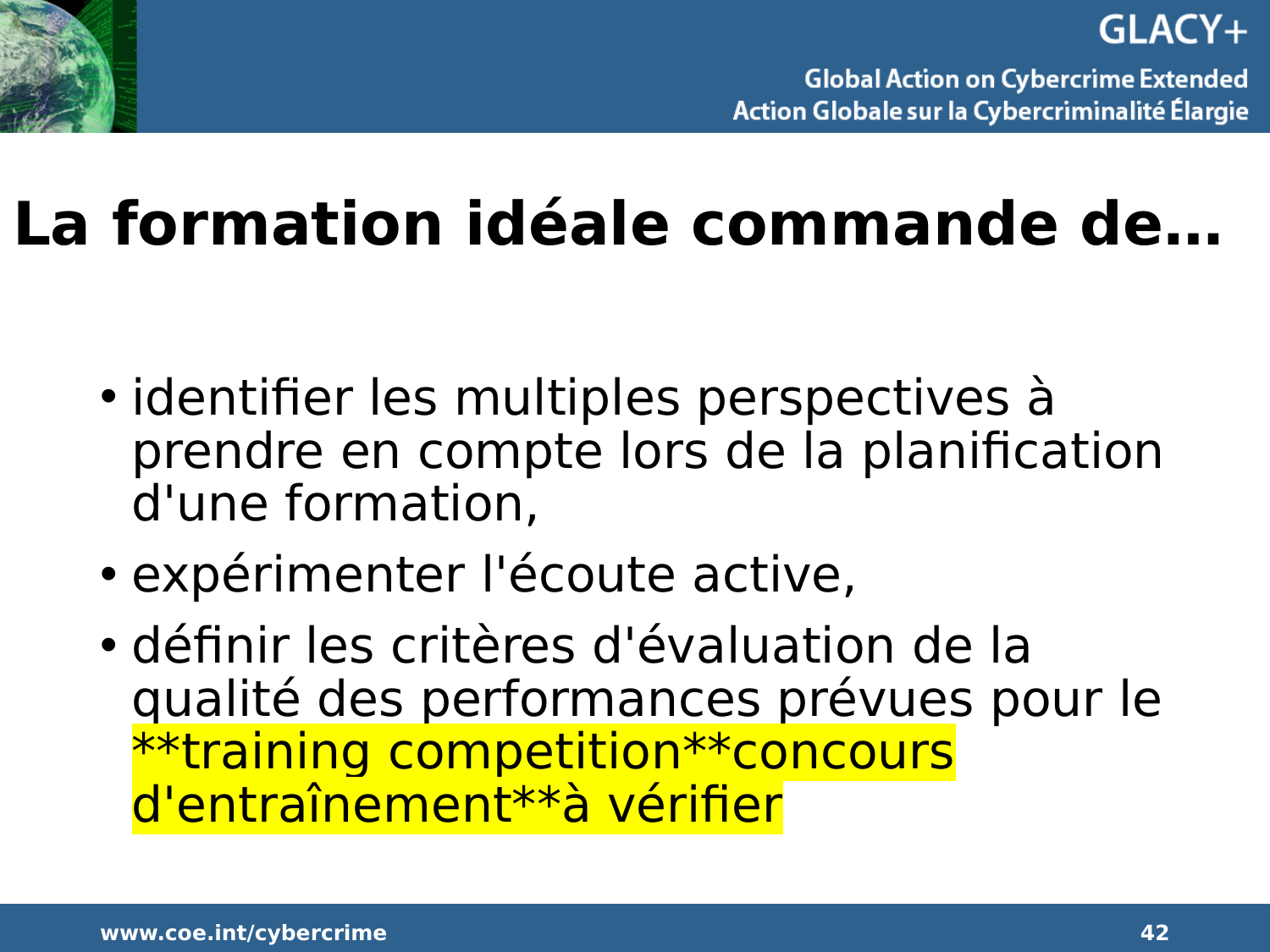

# La formation idéale commande de…
identifier les multiples perspectives à prendre en compte lors de la planification d'une formation,
expérimenter l'écoute active,
définir les critères d'évaluation de la qualité des performances prévues pour le **training competition**concours d'entraînement**à vérifier
www.coe.int/cybercrime
42